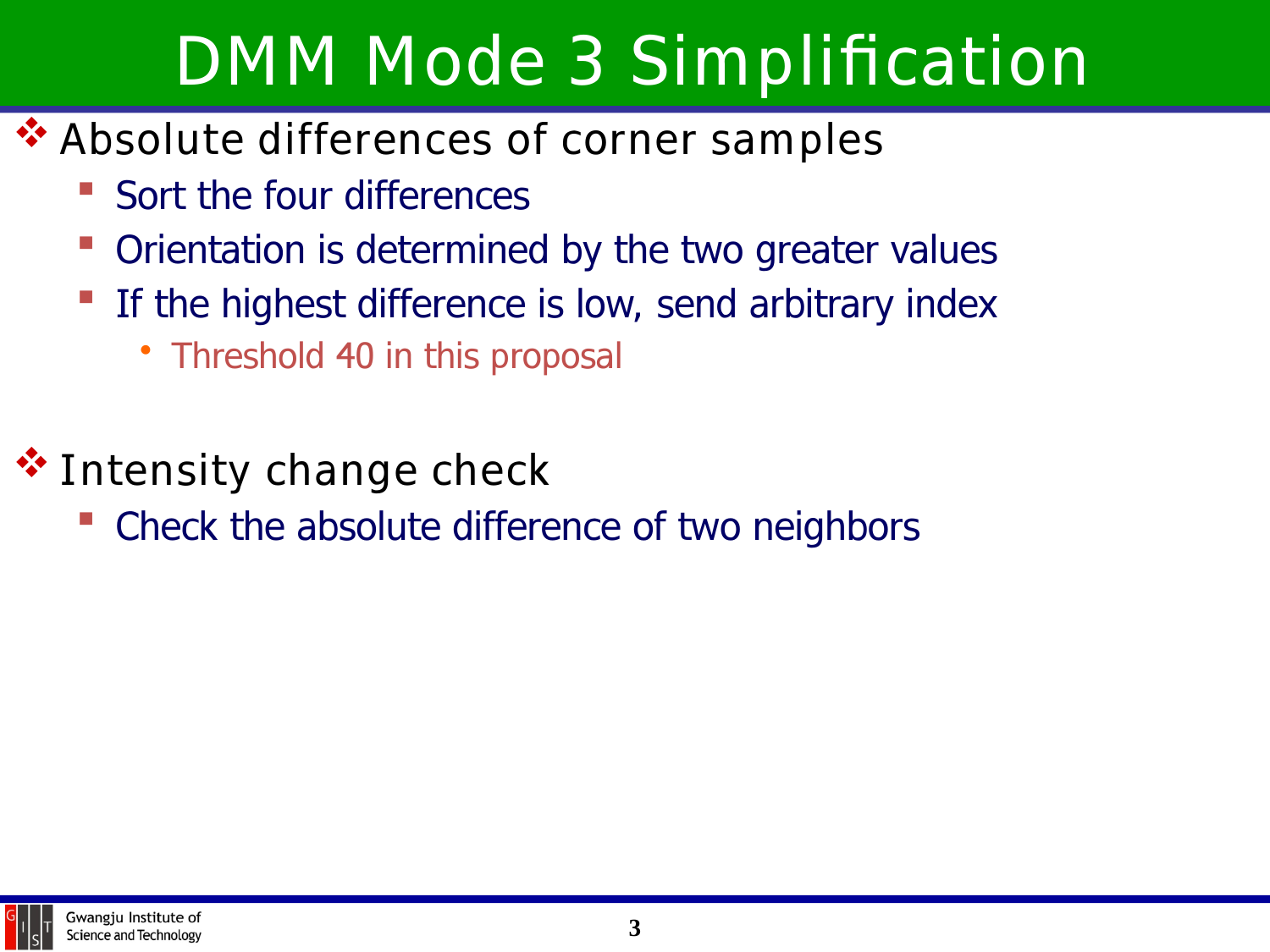

# DMM Mode 3 Simplification
Absolute differences of corner samples
Sort the four differences
Orientation is determined by the two greater values
If the highest difference is low, send arbitrary index
Threshold 40 in this proposal

Intensity change check
Check the absolute difference of two neighbors

3